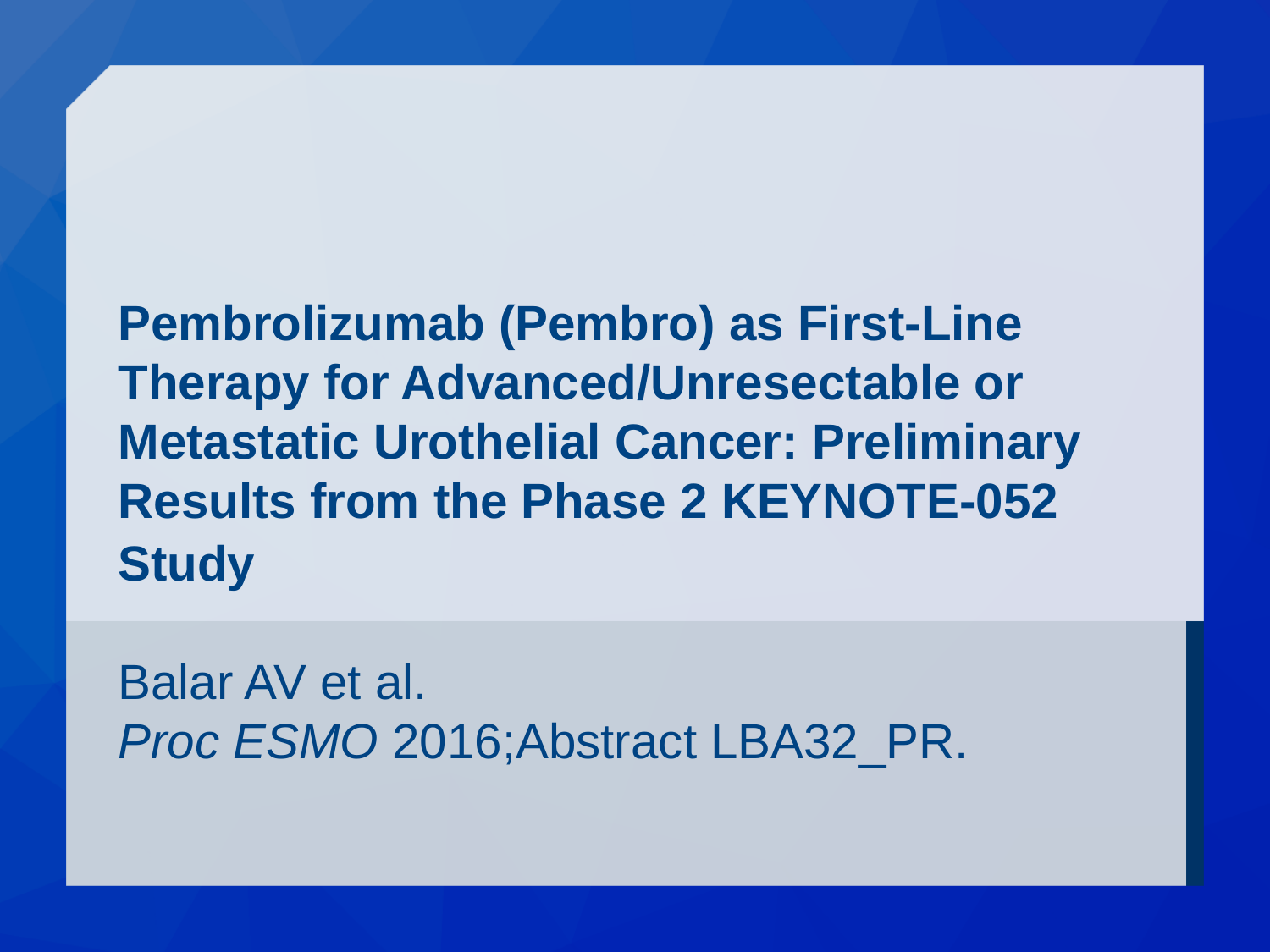

# Pembrolizumab (Pembro) as First-Line Therapy for Advanced/Unresectable or Metastatic Urothelial Cancer: Preliminary Results from the Phase 2 KEYNOTE-052 Study
Balar AV et al.
Proc ESMO 2016;Abstract LBA32_PR.